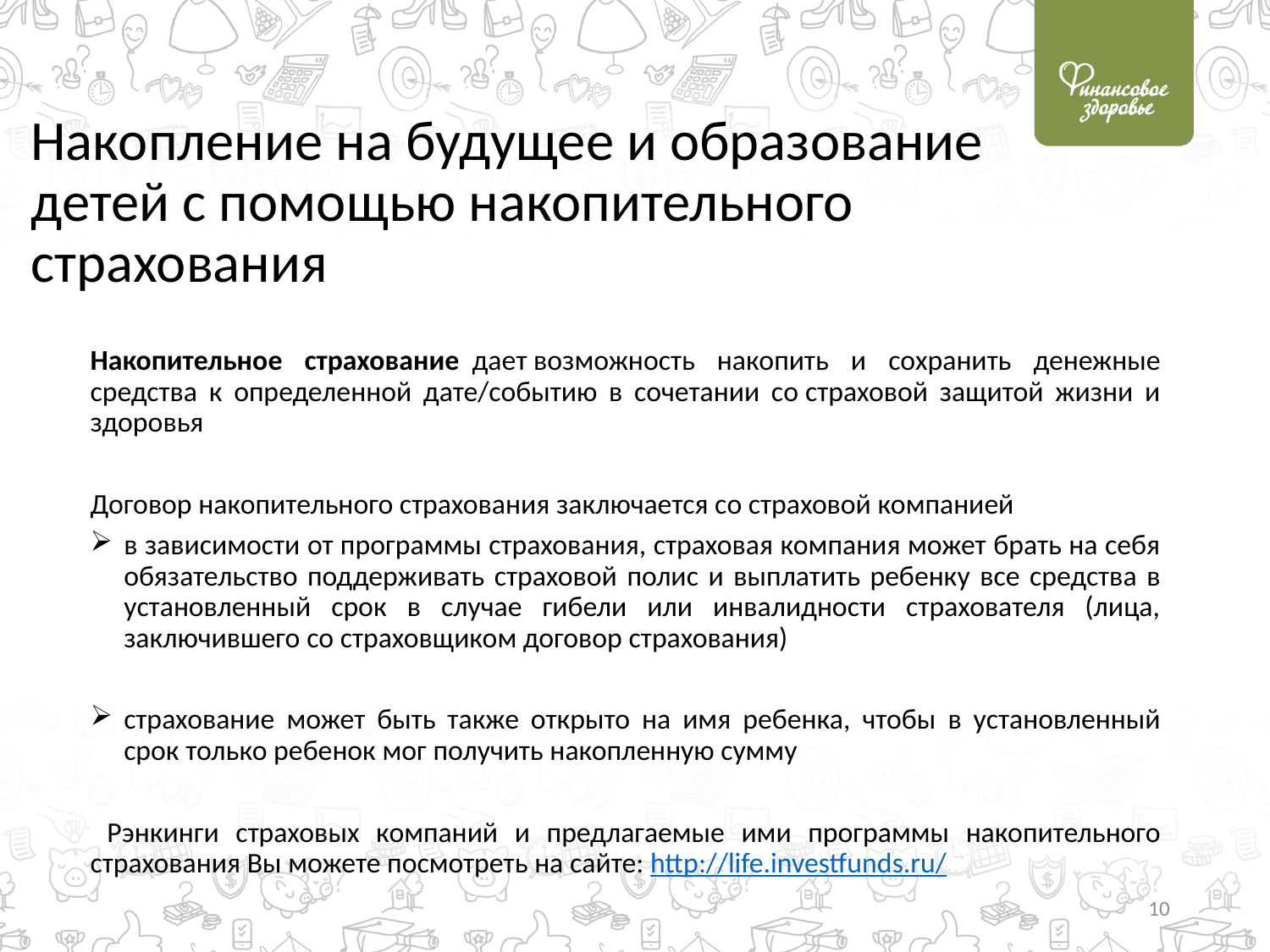

# Накопление на будущее и образование детей с помощью накопительного страхования
Накопительное страхование  дает возможность накопить и сохранить денежные средства к определенной дате/событию в сочетании со страховой защитой жизни и здоровья

Договор накопительного страхования заключается со страховой компанией
в зависимости от программы страхования, страховая компания может брать на себя обязательство поддерживать страховой полис и выплатить ребенку все средства в установленный срок в случае гибели или инвалидности страхователя (лица, заключившего со страховщиком договор страхования)

страхование может быть также открыто на имя ребенка, чтобы в установленный срок только ребенок мог получить накопленную сумму

 Рэнкинги страховых компаний и предлагаемые ими программы накопительного страхования Вы можете посмотреть на сайте: http://life.investfunds.ru/

10